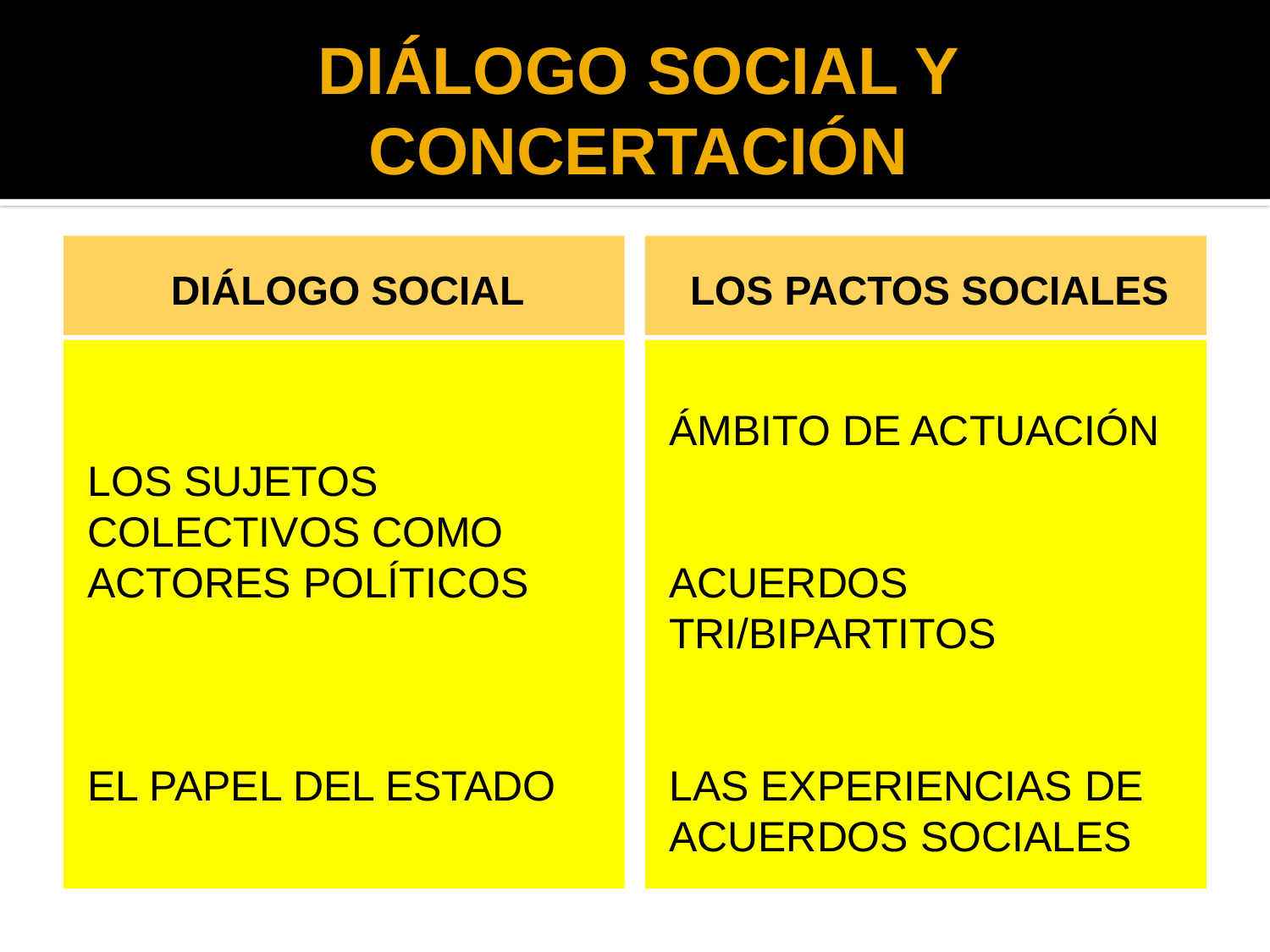

# DIÁLOGO SOCIAL Y CONCERTACIÓN
DIÁLOGO SOCIAL
LOS PACTOS SOCIALES

LOS SUJETOS COLECTIVOS COMO ACTORES POLÍTICOS

EL PAPEL DEL ESTADO

ÁMBITO DE ACTUACIÓN

ACUERDOS TRI/BIPARTITOS

LAS EXPERIENCIAS DE ACUERDOS SOCIALES